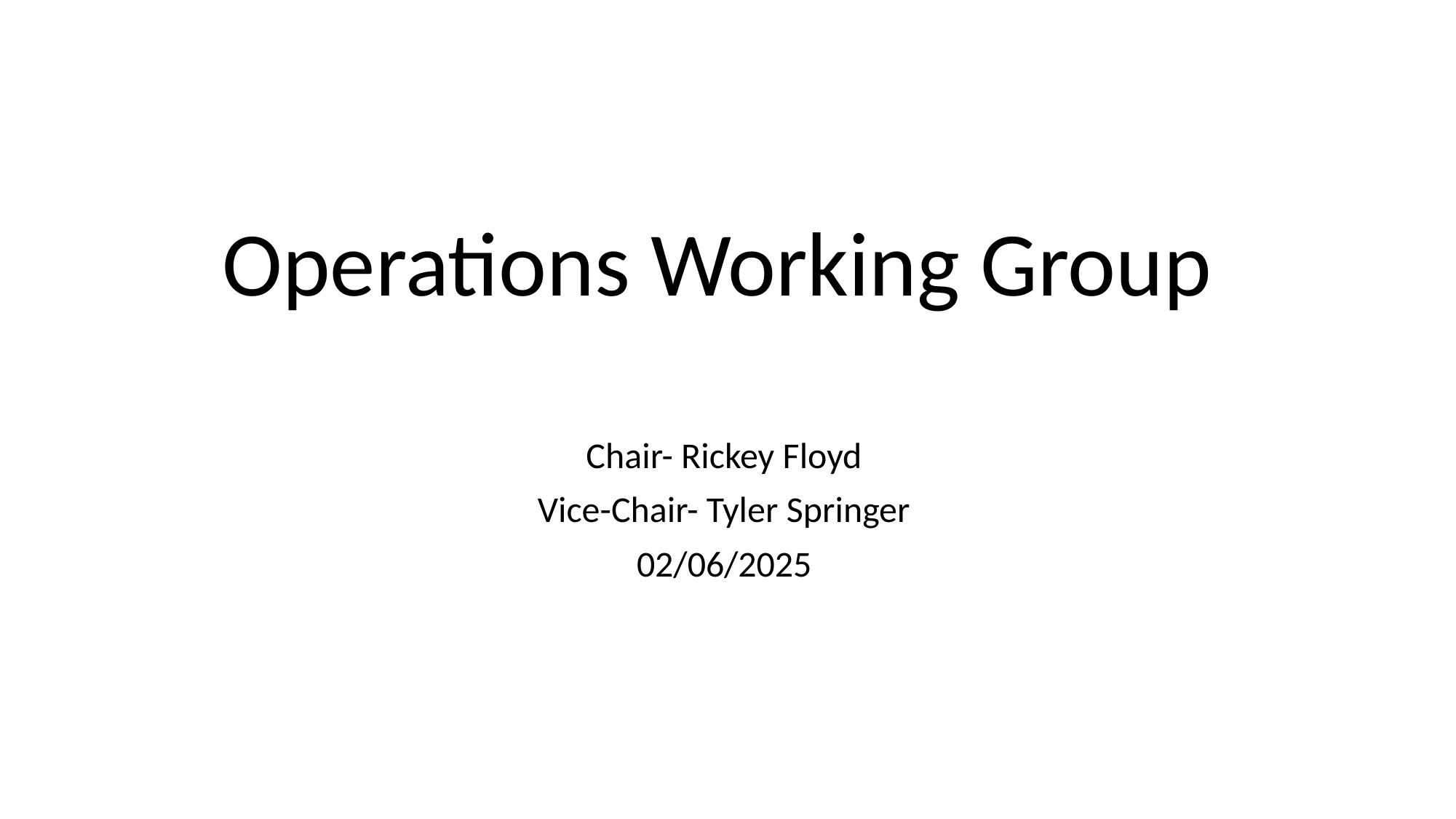

# Operations Working Group
Chair- Rickey Floyd
Vice-Chair- Tyler Springer
02/06/2025